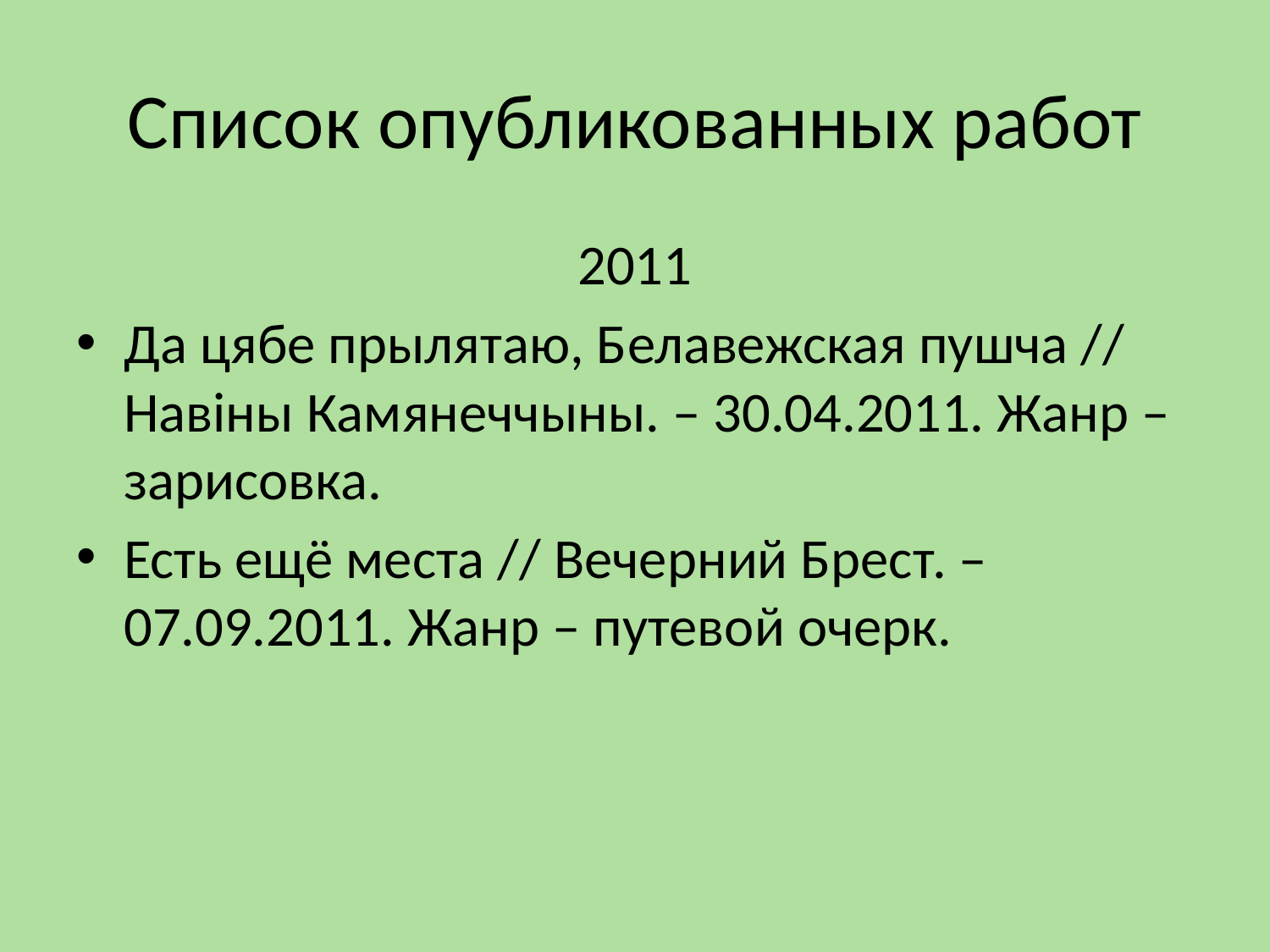

# Список опубликованных работ
2011
Да цябе прылятаю, Белавежская пушча // Навiны Камянеччыны. – 30.04.2011. Жанр – зарисовка.
Есть ещё места // Вечерний Брест. – 07.09.2011. Жанр – путевой очерк.